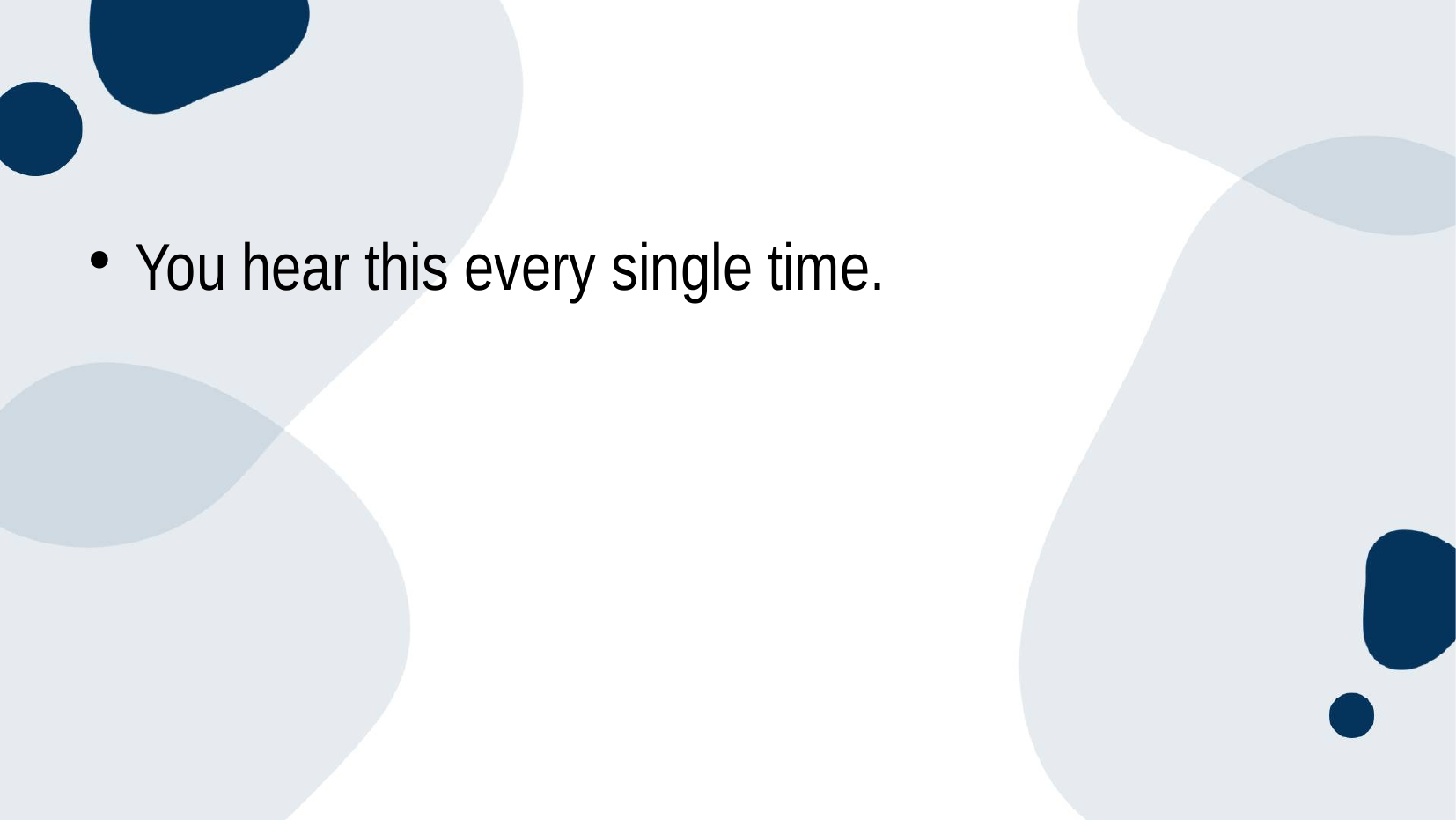

#
You hear this every single time.